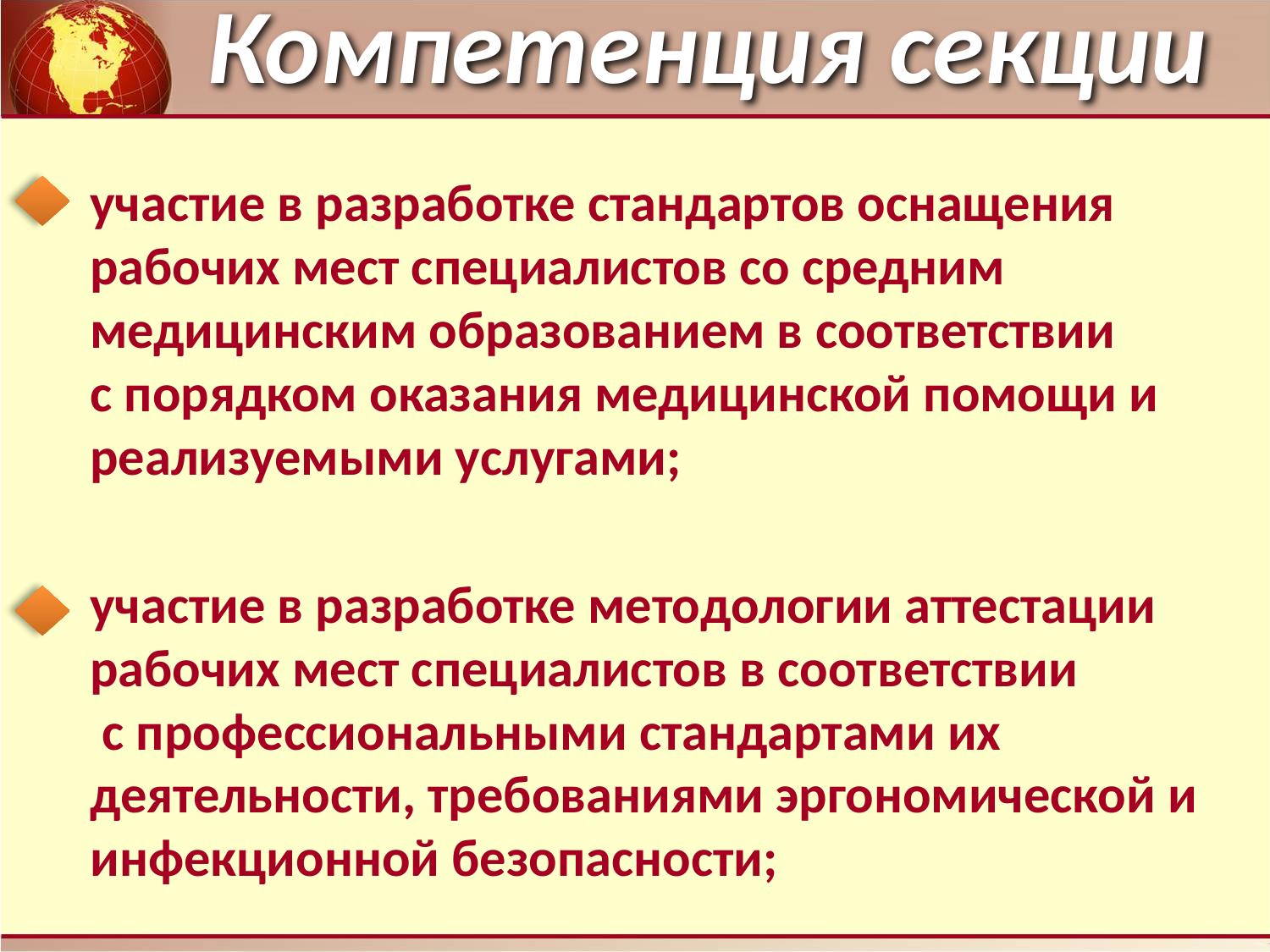

Компетенция секции
участие в разработке стандартов оснащения рабочих мест специалистов со средним медицинским образованием в соответствии           с порядком оказания медицинской помощи и реализуемыми услугами;
участие в разработке методологии аттестации рабочих мест специалистов в соответствии                с профессиональными стандартами их деятельности, требованиями эргономической и инфекционной безопасности;